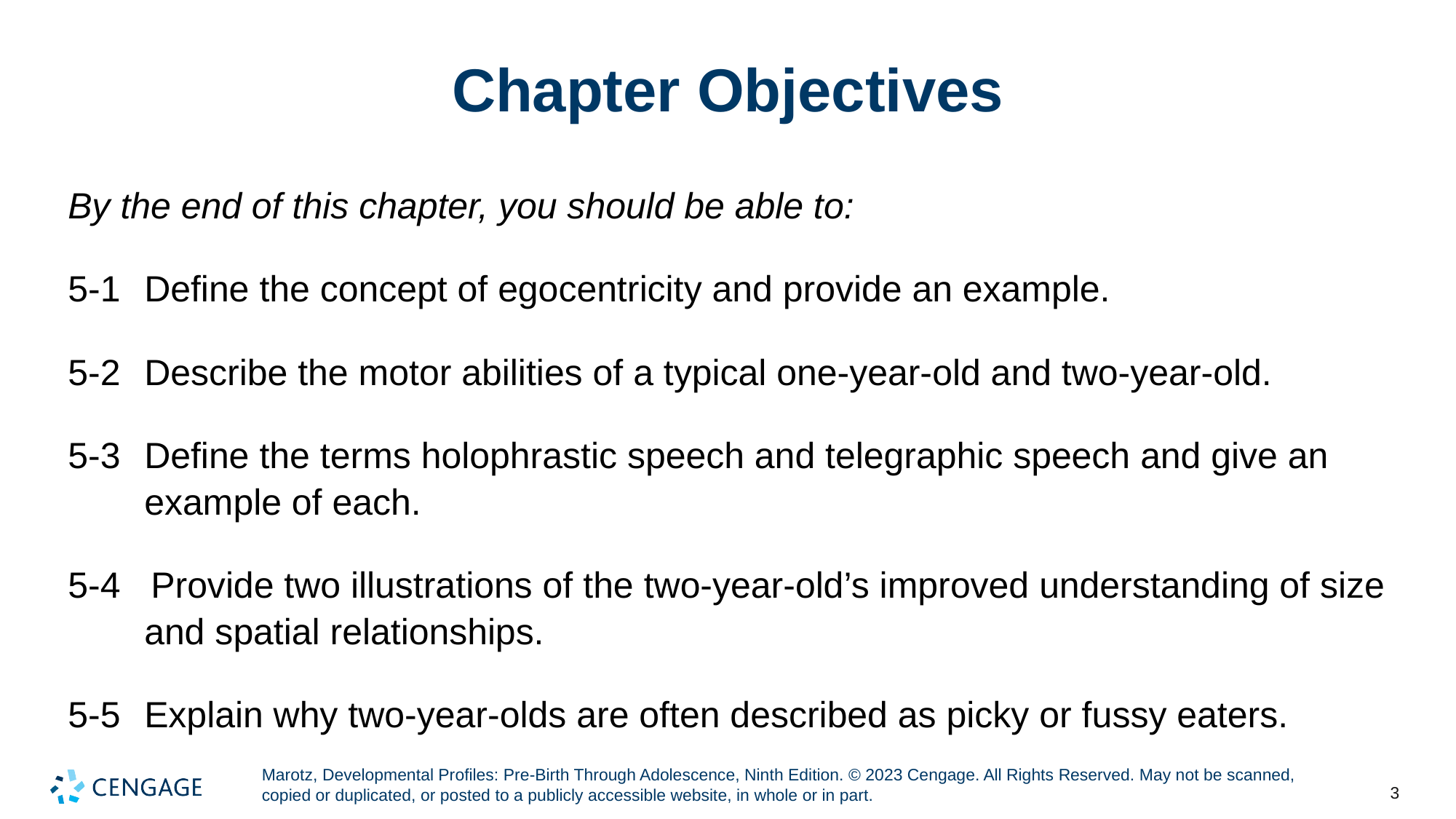

# Chapter Objectives
By the end of this chapter, you should be able to:
5-1 	Define the concept of egocentricity and provide an example.
5-2 	Describe the motor abilities of a typical one-year-old and two-year-old.
5-3 	Define the terms holophrastic speech and telegraphic speech and give an example of each.
5-4   Provide two illustrations of the two-year-old’s improved understanding of size and spatial relationships.
5-5 	Explain why two-year-olds are often described as picky or fussy eaters.